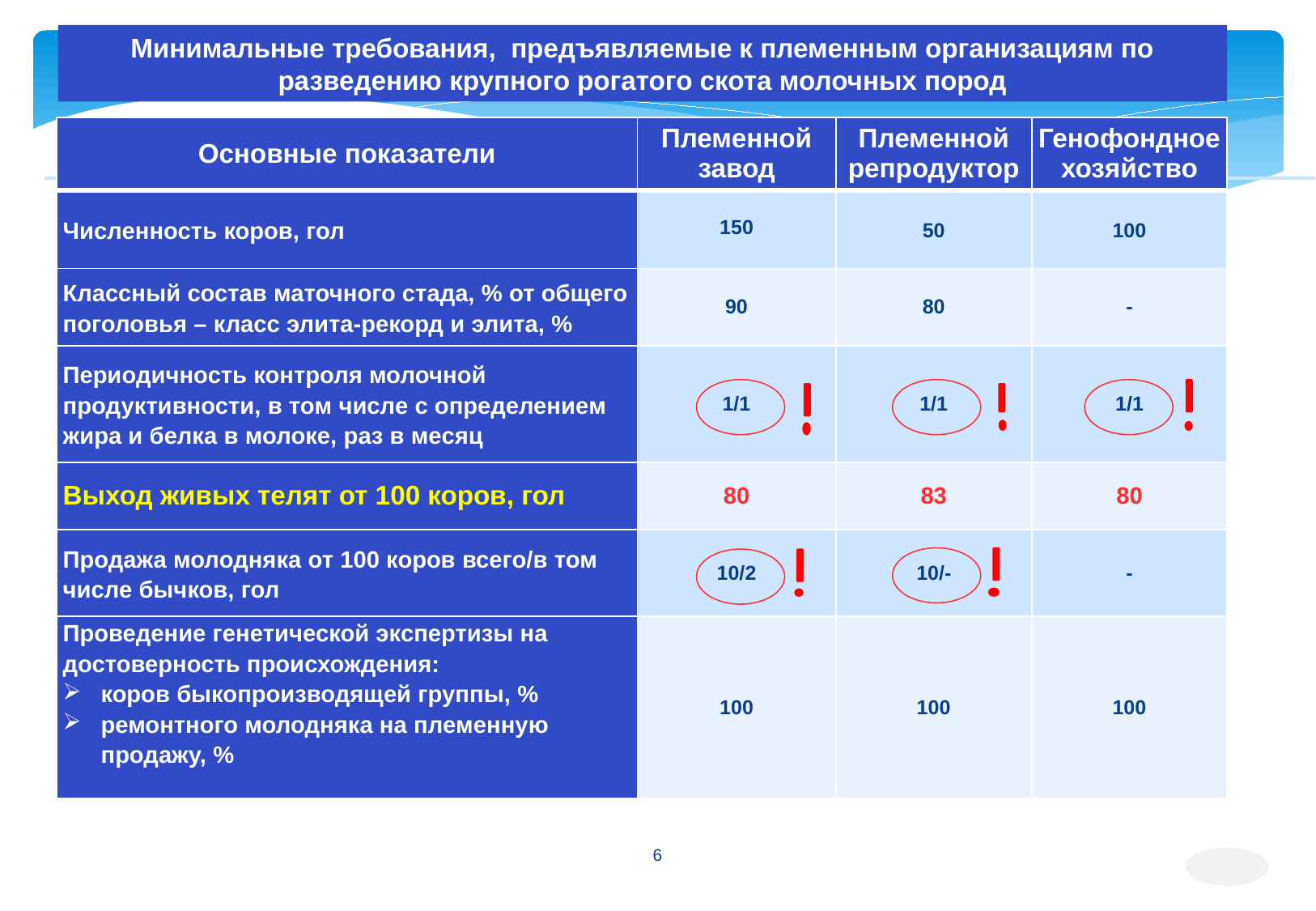

Минимальные требования,  предъявляемые к племенным организациям по разведению крупного рогатого скота молочных пород
| Основные показатели | Племенной завод | Племенной репродуктор | Генофондное хозяйство |
| --- | --- | --- | --- |
| Численность коров, гол | 150 | 50 | 100 |
| Классный состав маточного стада, % от общего поголовья – класс элита-рекорд и элита, % | 90 | 80 | - |
| Периодичность контроля молочной продуктивности, в том числе с определением жира и белка в молоке, раз в месяц | 1/1 | 1/1 | 1/1 |
| Выход живых телят от 100 коров, гол | 80 | 83 | 80 |
| Продажа молодняка от 100 коров всего/в том числе бычков, гол | 10/2 | 10/- | - |
| Проведение генетической экспертизы на достоверность происхождения: коров быкопроизводящей группы, % ремонтного молодняка на племенную продажу, % | 100 | 100 | 100 |

6